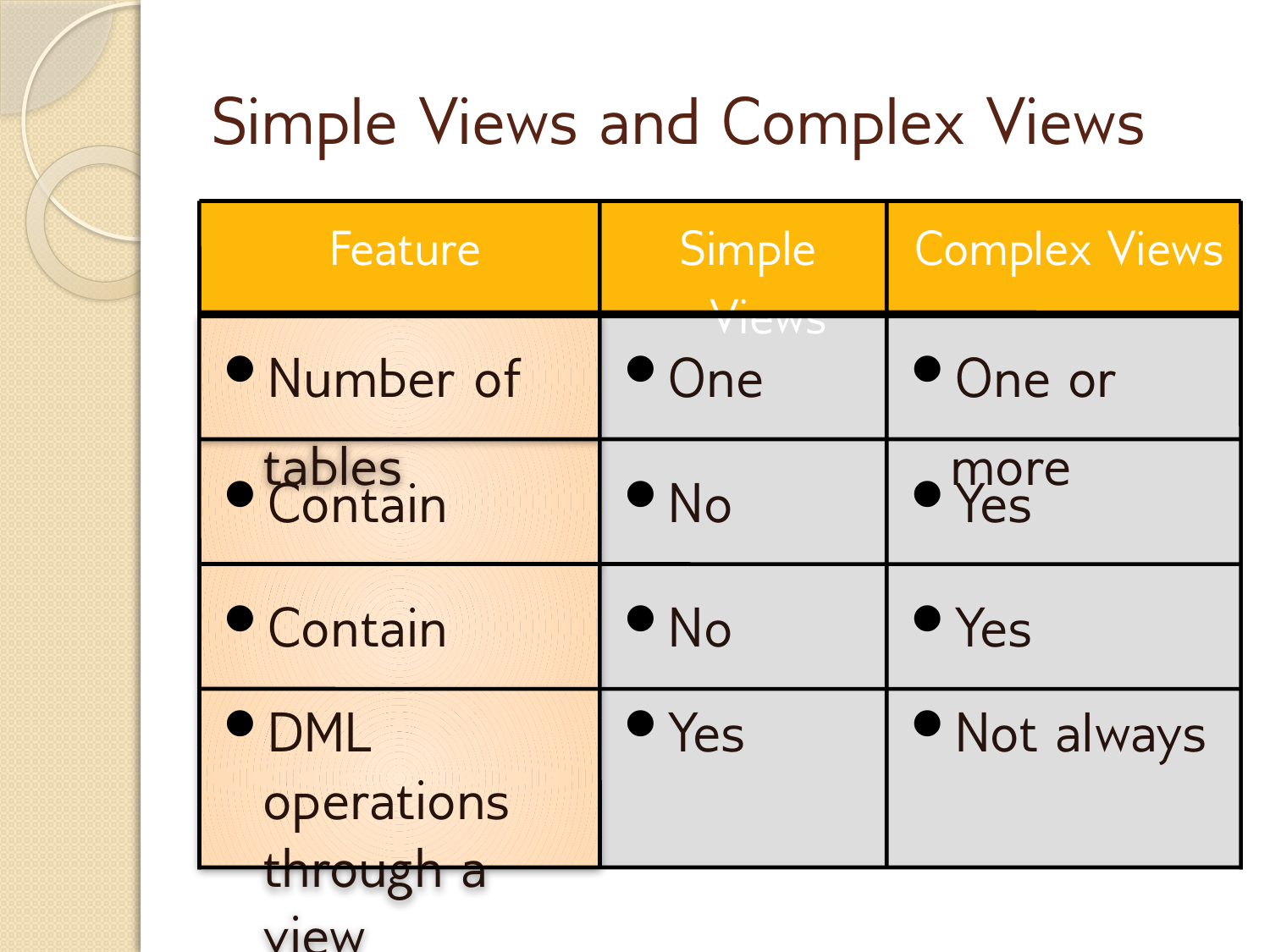

# Simple Views and Complex Views
Feature

Simple Views

Complex Views

Number of tables

One
One or more

Contain functions

No
Yes
Contain groups of data

No
Yes
DML operations through a view

Yes
Not always